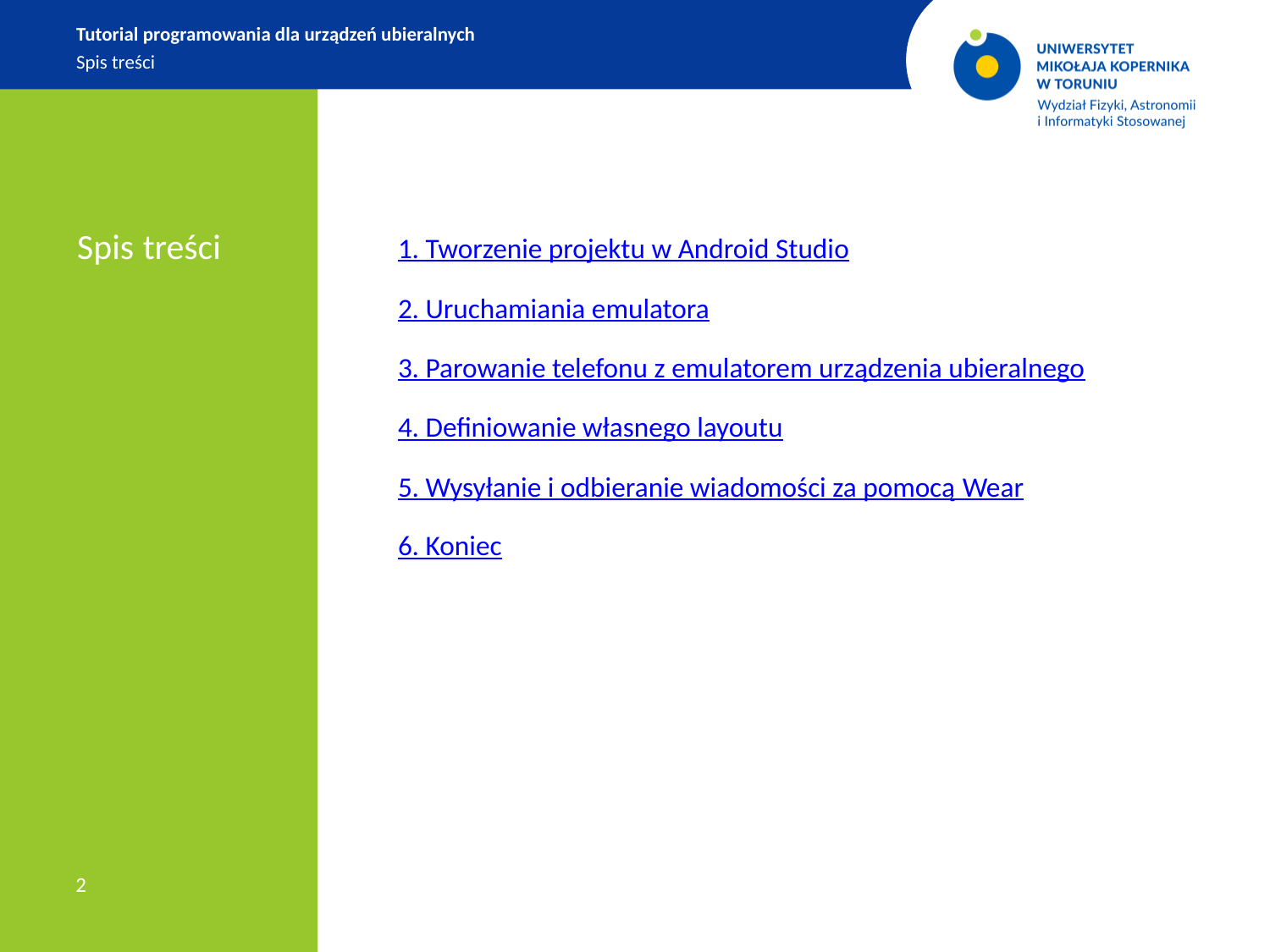

Tutorial programowania dla urządzeń ubieralnych
Spis treści
1. Tworzenie projektu w Android Studio

2. Uruchamiania emulatora

3. Parowanie telefonu z emulatorem urządzenia ubieralnego

4. Definiowanie własnego layoutu

5. Wysyłanie i odbieranie wiadomości za pomocą Wear

6. Koniec